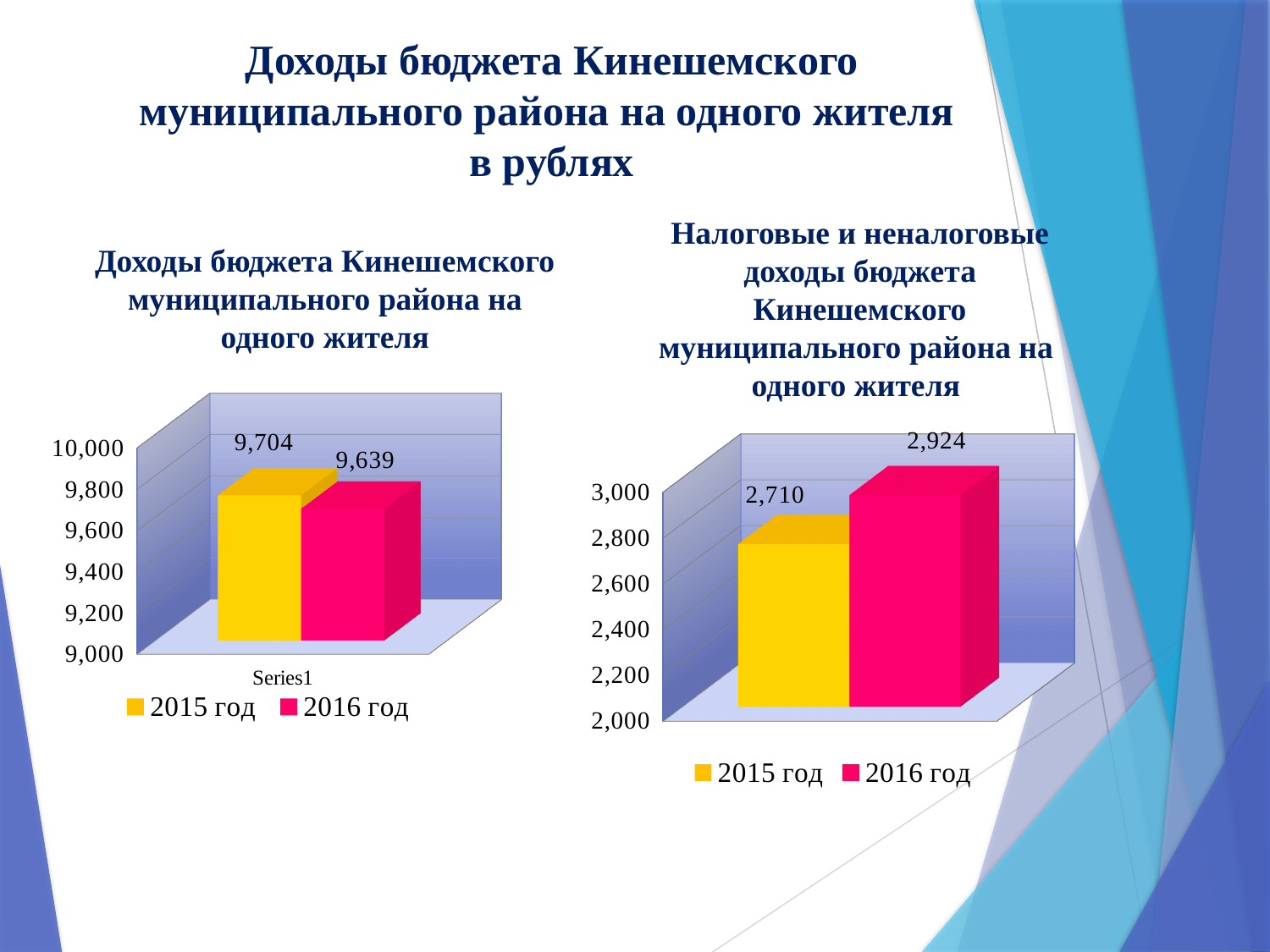

Доходы бюджета Кинешемского муниципального района на одного жителя
в рублях

Налоговые и неналоговые доходы бюджета Кинешемского муниципального района на  одного жителя
Доходы бюджета Кинешемского муниципального района на одного жителя

[unsupported chart]

[unsupported chart]